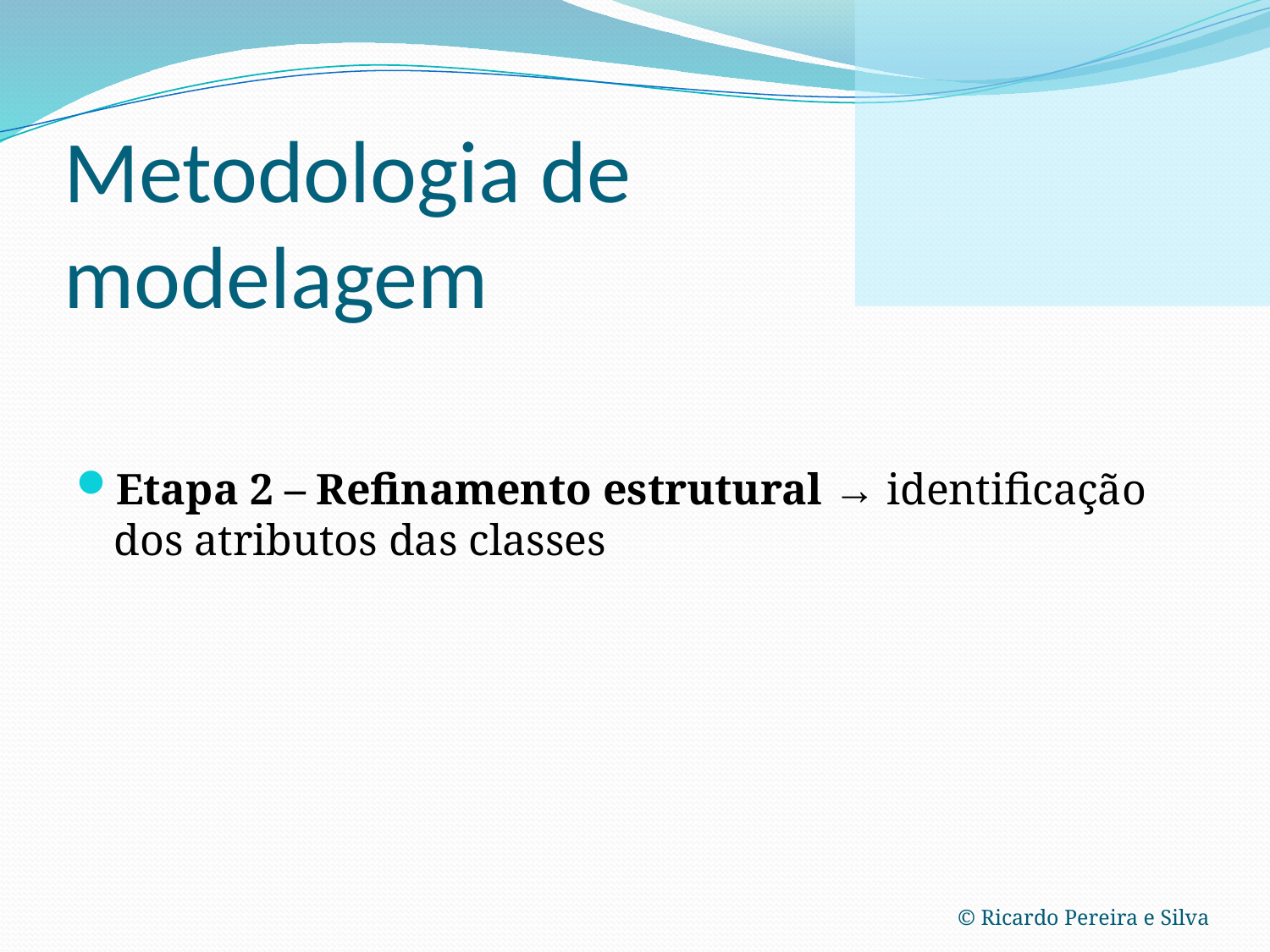

# Metodologia de modelagem
Etapa 2 – Refinamento estrutural → identificação dos atributos das classes
© Ricardo Pereira e Silva